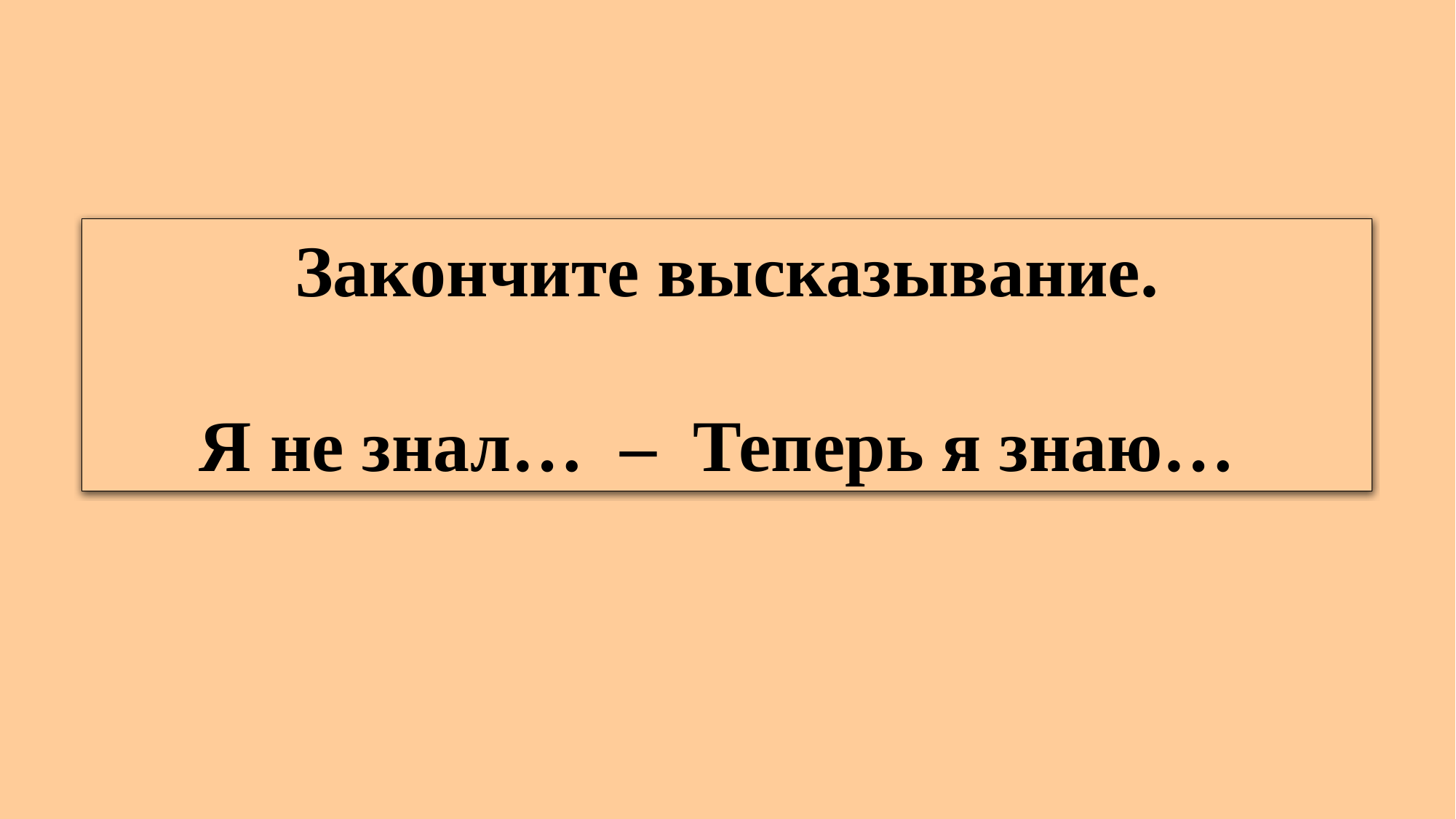

Закончите высказывание.

Я не знал…  –  Теперь я знаю…